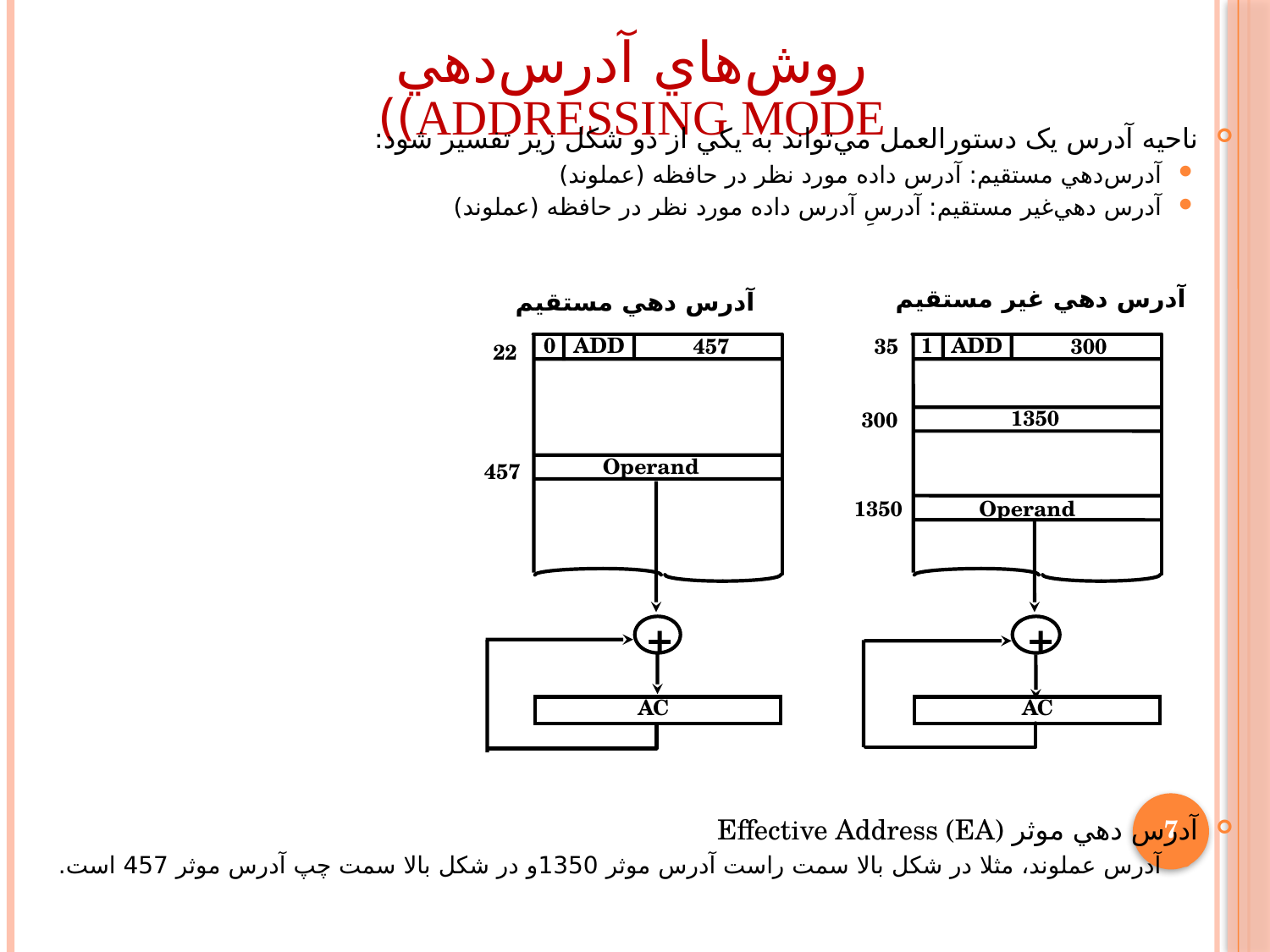

# روش‌هاي آدرس‌دهي Addressing Mode))
ناحيه آدرس يک دستورالعمل مي‌تواند به يکي از دو شکل زير تفسير شود:
آدرس‌دهي مستقيم: آدرس داده مورد نظر در حافظه (عملوند)
آدرس دهي‌غير مستقيم: آدرسِ آدرس داده مورد نظر در حافظه (عملوند)

آدرس دهي موثر Effective Address (EA)
آدرس عملوند، مثلا در شکل بالا سمت راست آدرس موثر 1350و در شکل بالا سمت چپ آدرس موثر 457 است.

آدرس دهي غير مستقيم
آدرس دهي مستقيم
0
ADD
1
ADD
457
35
300

22

1350
300

Operand

457

1350
Operand

+
+

AC
AC

7